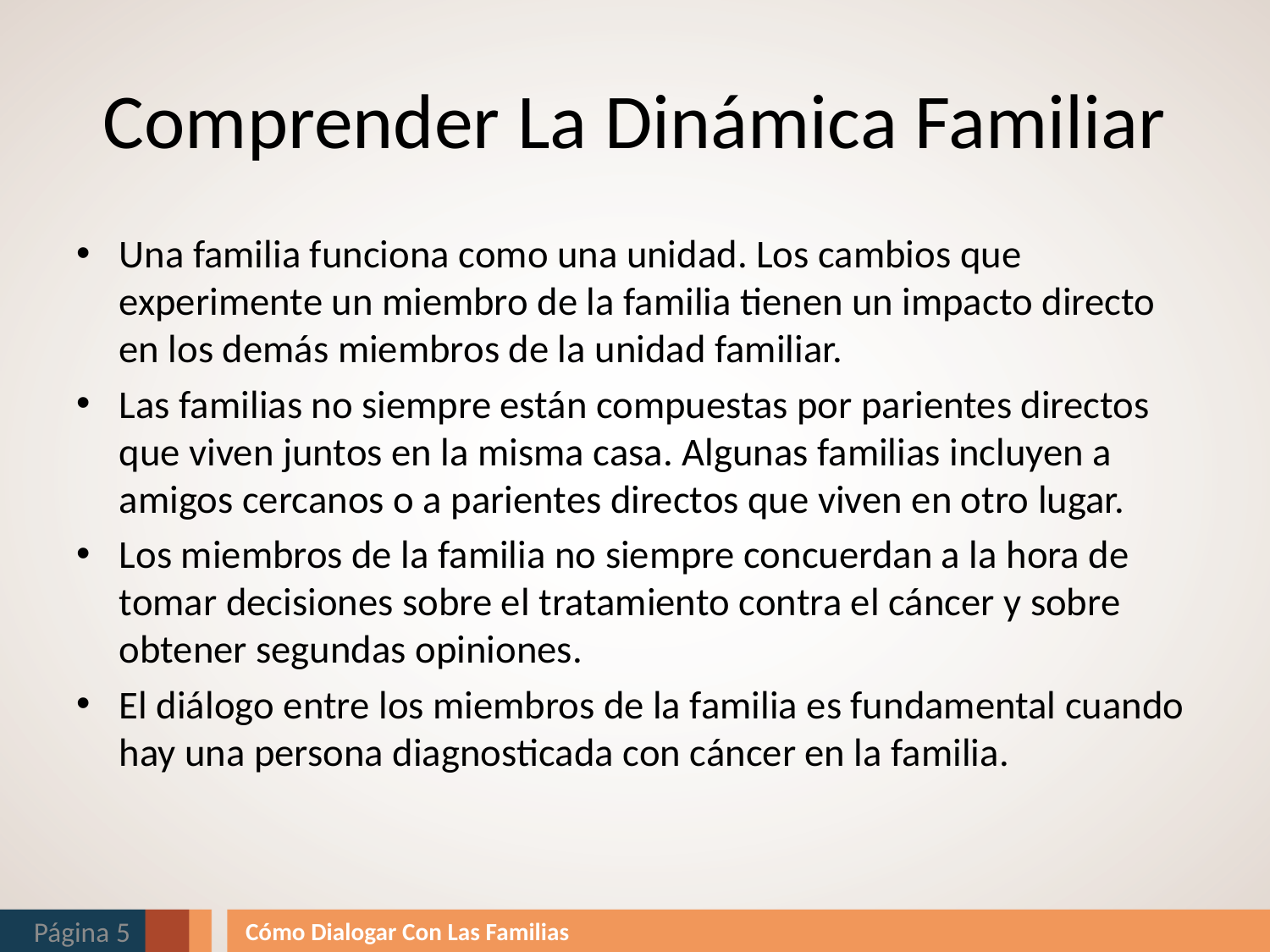

# Comprender La Dinámica Familiar
Una familia funciona como una unidad. Los cambios que experimente un miembro de la familia tienen un impacto directo en los demás miembros de la unidad familiar.
Las familias no siempre están compuestas por parientes directos que viven juntos en la misma casa. Algunas familias incluyen a amigos cercanos o a parientes directos que viven en otro lugar.
Los miembros de la familia no siempre concuerdan a la hora de tomar decisiones sobre el tratamiento contra el cáncer y sobre obtener segundas opiniones.
El diálogo entre los miembros de la familia es fundamental cuando hay una persona diagnosticada con cáncer en la familia.
Página 5
Cómo Dialogar Con Las Familias